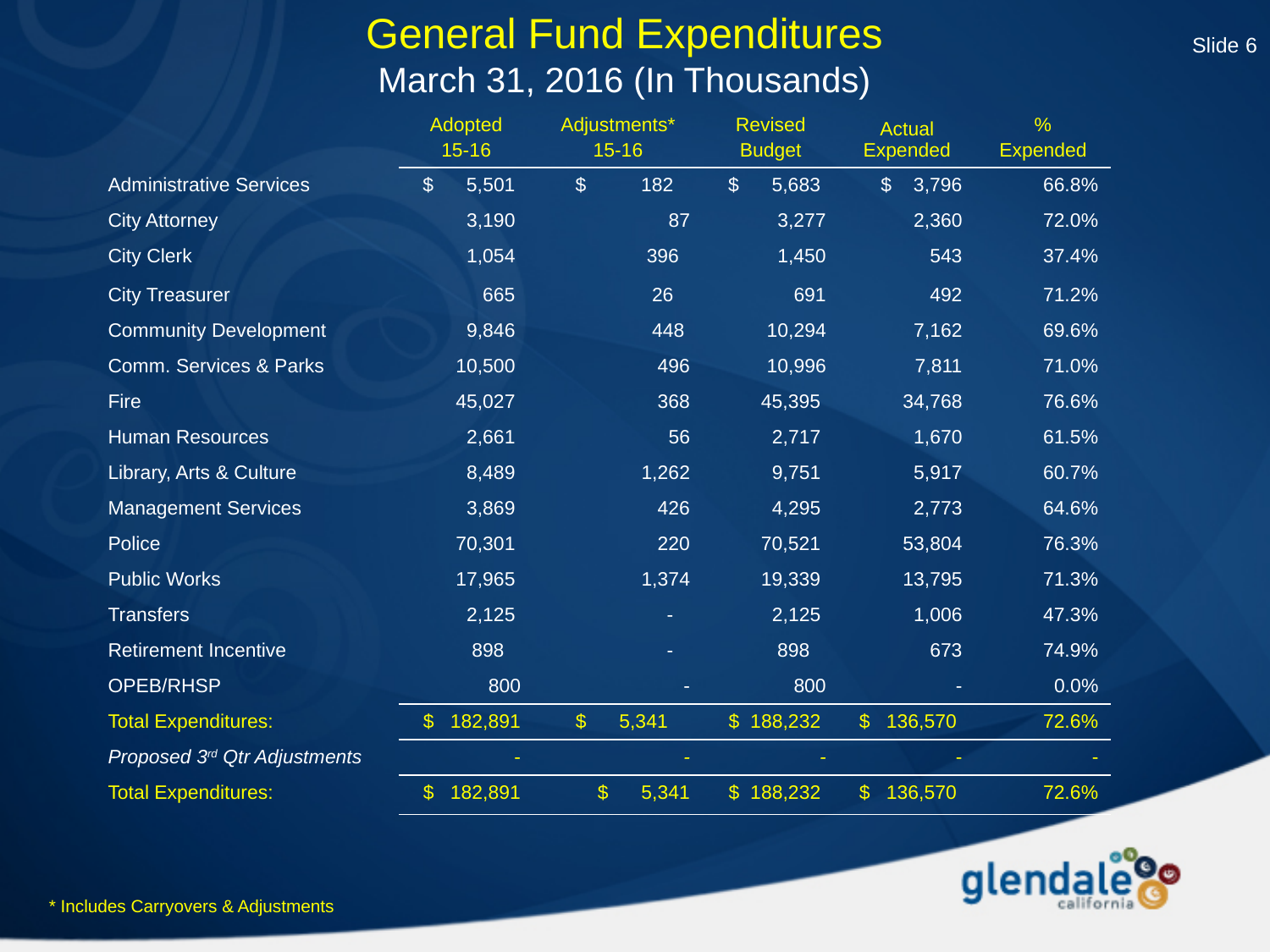

Slide 6
# General Fund Expenditures March 31, 2016 (In Thousands)
|  | Adopted 15-16 | Adjustments\* 15-16 | Revised Budget | Actual Expended | % Expended |
| --- | --- | --- | --- | --- | --- |
| Administrative Services | $ 5,501 | $ 182 | $ 5,683 | $ 3,796 | 66.8% |
| City Attorney | 3,190 | 87 | 3,277 | 2,360 | 72.0% |
| City Clerk | 1,054 | 396 | 1,450 | 543 | 37.4% |
| City Treasurer | 665 | 26 | 691 | 492 | 71.2% |
| Community Development | 9,846 | 448 | 10,294 | 7,162 | 69.6% |
| Comm. Services & Parks | 10,500 | 496 | 10,996 | 7,811 | 71.0% |
| Fire | 45,027 | 368 | 45,395 | 34,768 | 76.6% |
| Human Resources | 2,661 | 56 | 2,717 | 1,670 | 61.5% |
| Library, Arts & Culture | 8,489 | 1,262 | 9,751 | 5,917 | 60.7% |
| Management Services | 3,869 | 426 | 4,295 | 2,773 | 64.6% |
| Police | 70,301 | 220 | 70,521 | 53,804 | 76.3% |
| Public Works | 17,965 | 1,374 | 19,339 | 13,795 | 71.3% |
| Transfers | 2,125 | - | 2,125 | 1,006 | 47.3% |
| Retirement Incentive | 898 | - | 898 | 673 | 74.9% |
| OPEB/RHSP | 800 | - | 800 | - | 0.0% |
| Total Expenditures: | $ 182,891 | $ 5,341 | $ 188,232 | $ 136,570 | 72.6% |
| Proposed 3rd Qtr Adjustments | - | - | - | - | - |
| Total Expenditures: | $ 182,891 | $ 5,341 | $ 188,232 | $ 136,570 | 72.6% |
 * Includes Carryovers & Adjustments